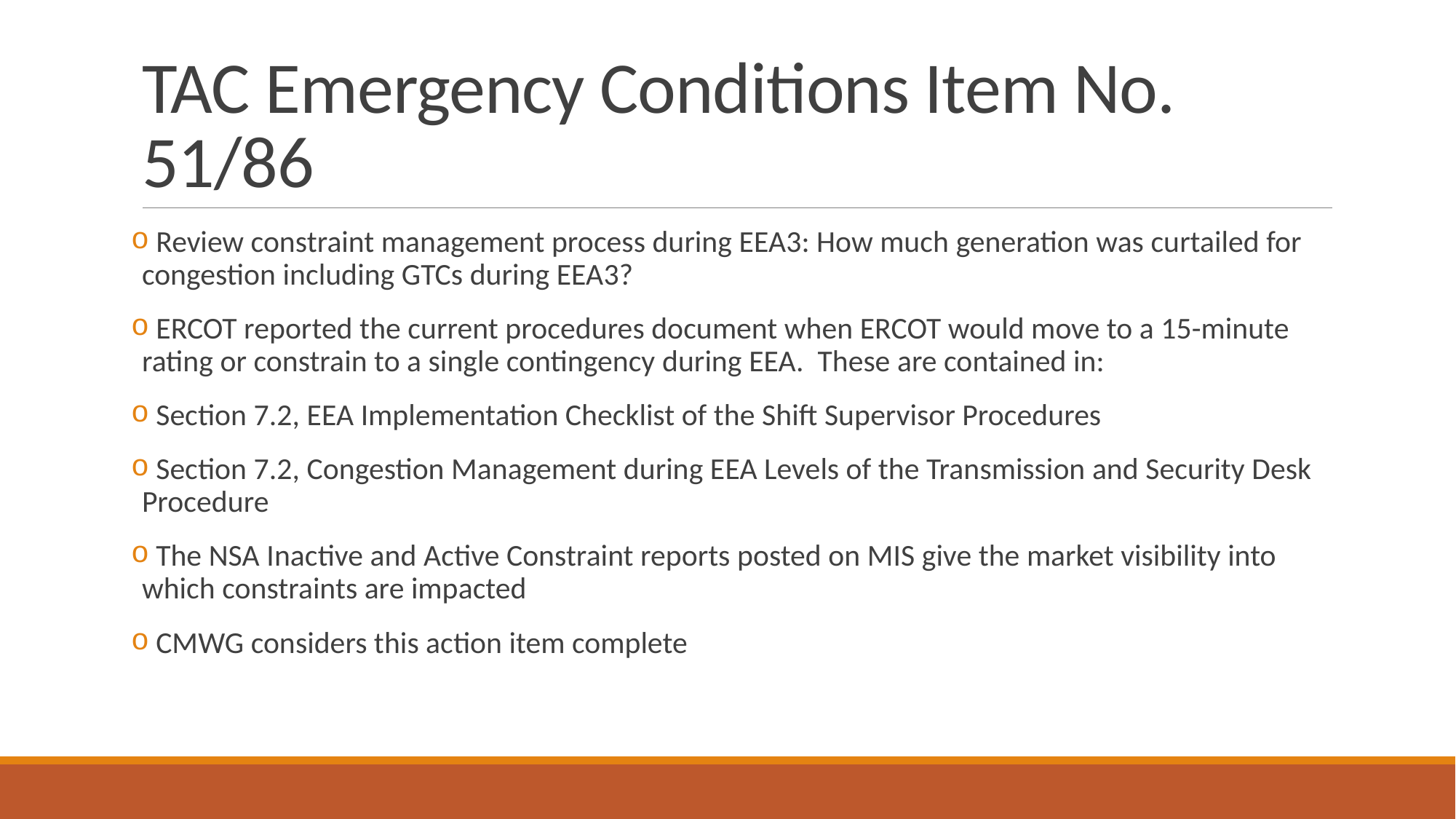

# TAC Emergency Conditions Item No. 51/86
 Review constraint management process during EEA3: How much generation was curtailed for congestion including GTCs during EEA3?
 ERCOT reported the current procedures document when ERCOT would move to a 15-minute rating or constrain to a single contingency during EEA.  These are contained in:
 Section 7.2, EEA Implementation Checklist of the Shift Supervisor Procedures
 Section 7.2, Congestion Management during EEA Levels of the Transmission and Security Desk Procedure
 The NSA Inactive and Active Constraint reports posted on MIS give the market visibility into which constraints are impacted
 CMWG considers this action item complete